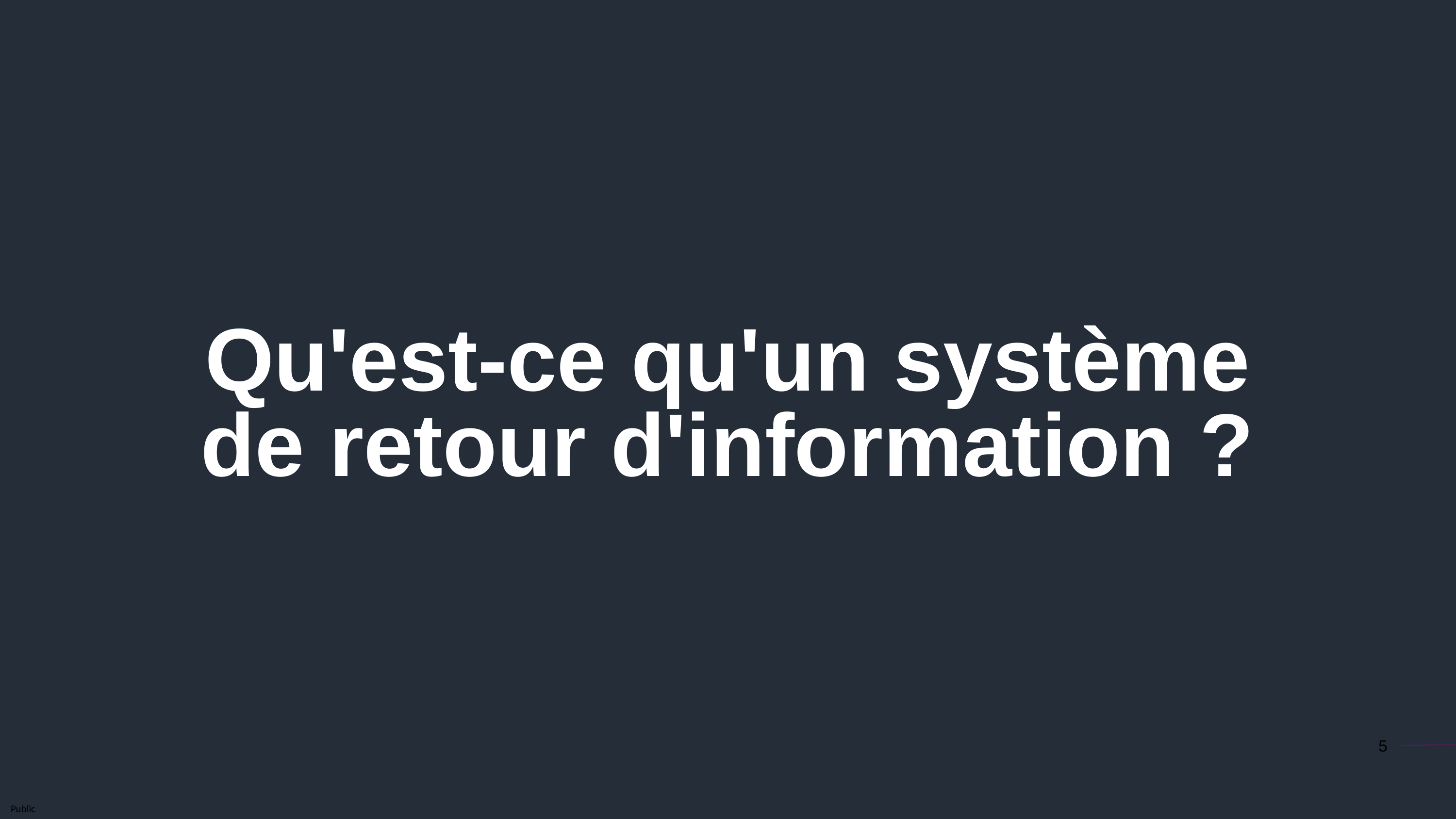

Qu'est-ce qu'un système de retour d'information ?